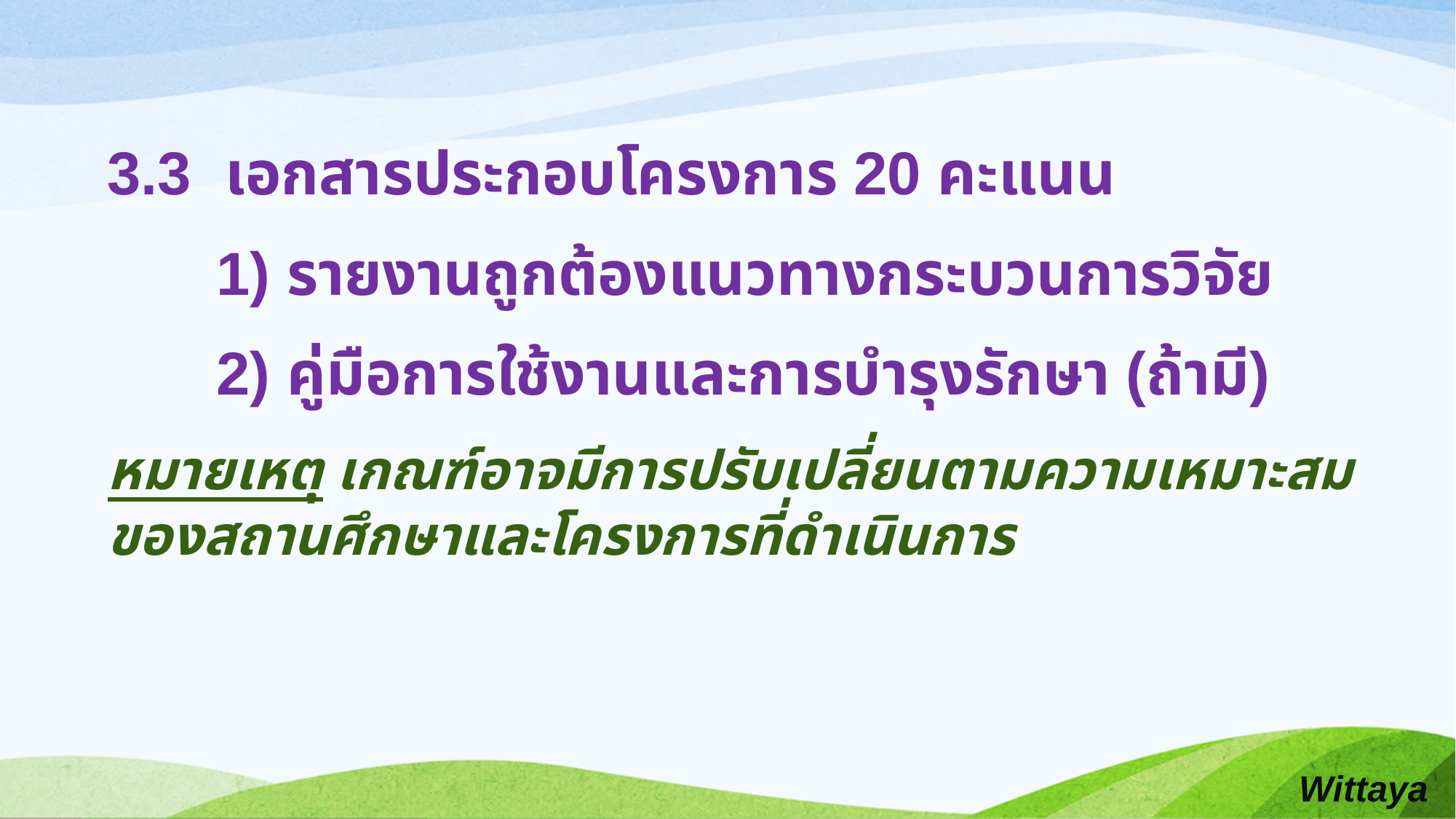

3.3  เอกสารประกอบโครงการ 20 คะแนน
	1) รายงานถูกต้องแนวทางกระบวนการวิจัย
	2) คู่มือการใช้งานและการบำรุงรักษา (ถ้ามี)
หมายเหตุ เกณฑ์อาจมีการปรับเปลี่ยนตามความเหมาะสมของสถานศึกษาและโครงการที่ดำเนินการ
Wittaya Jaiwithee ...